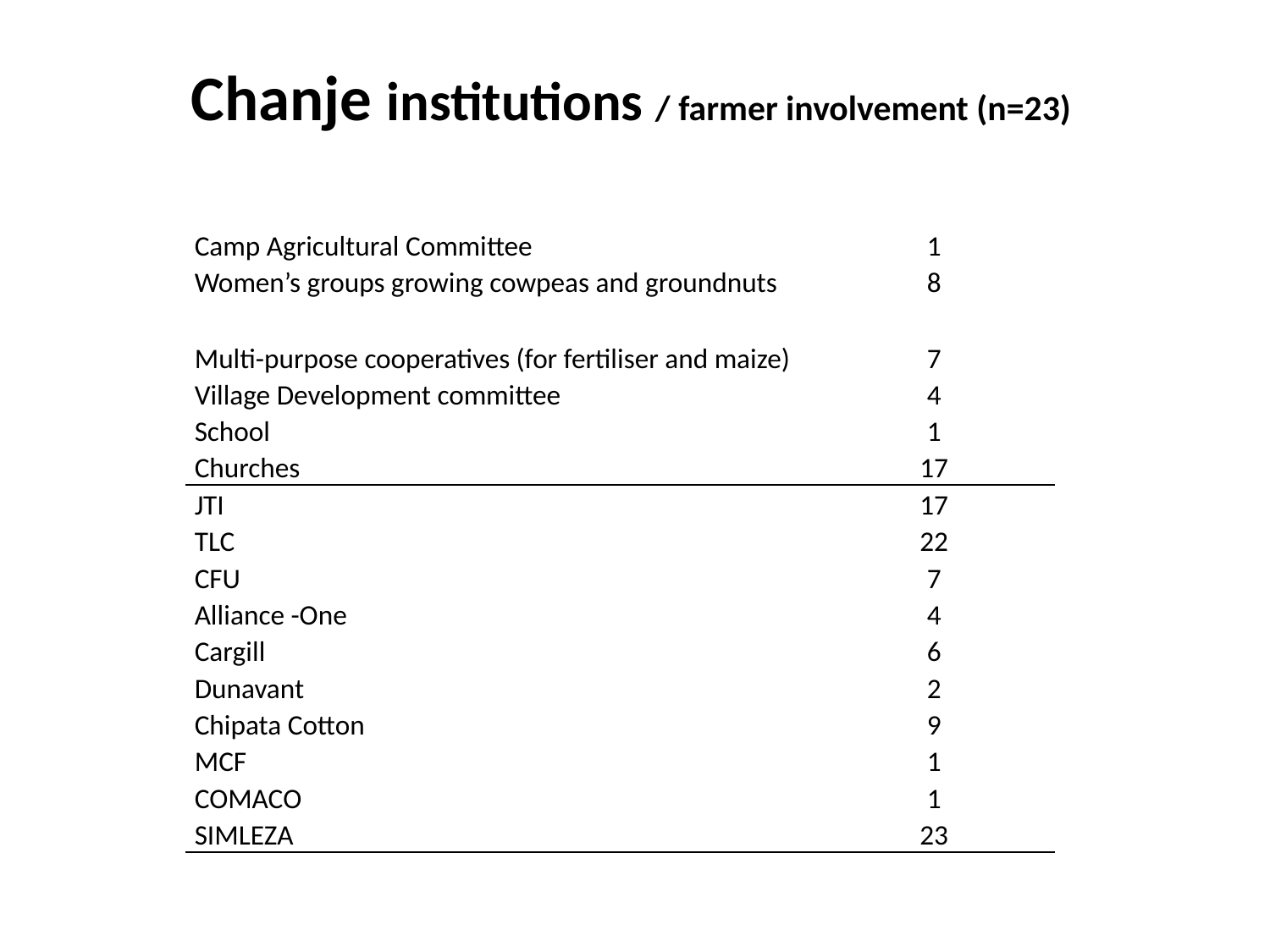

# Chanje institutions / farmer involvement (n=23)
| Camp Agricultural Committee | 1 |
| --- | --- |
| Women’s groups growing cowpeas and groundnuts | 8 |
| Multi-purpose cooperatives (for fertiliser and maize) | 7 |
| Village Development committee | 4 |
| School | 1 |
| Churches | 17 |
| JTI | 17 |
| TLC | 22 |
| CFU | 7 |
| Alliance -One | 4 |
| Cargill | 6 |
| Dunavant | 2 |
| Chipata Cotton | 9 |
| MCF | 1 |
| COMACO | 1 |
| SIMLEZA | 23 |